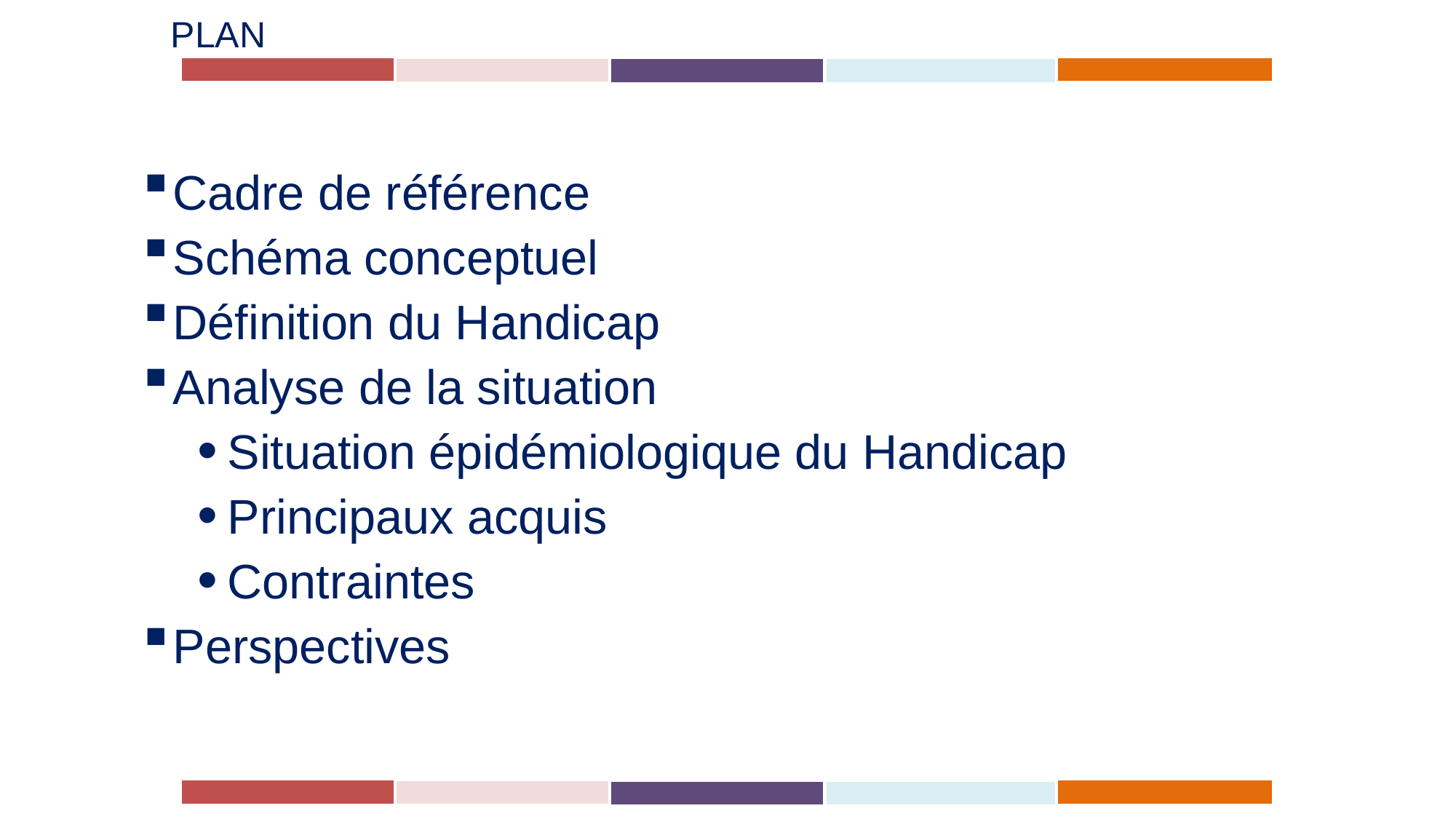

PLAN

Cadre de référence
Schéma conceptuel
Définition du Handicap
Analyse de la situation
Situation épidémiologique du Handicap
Principaux acquis
Contraintes
Perspectives